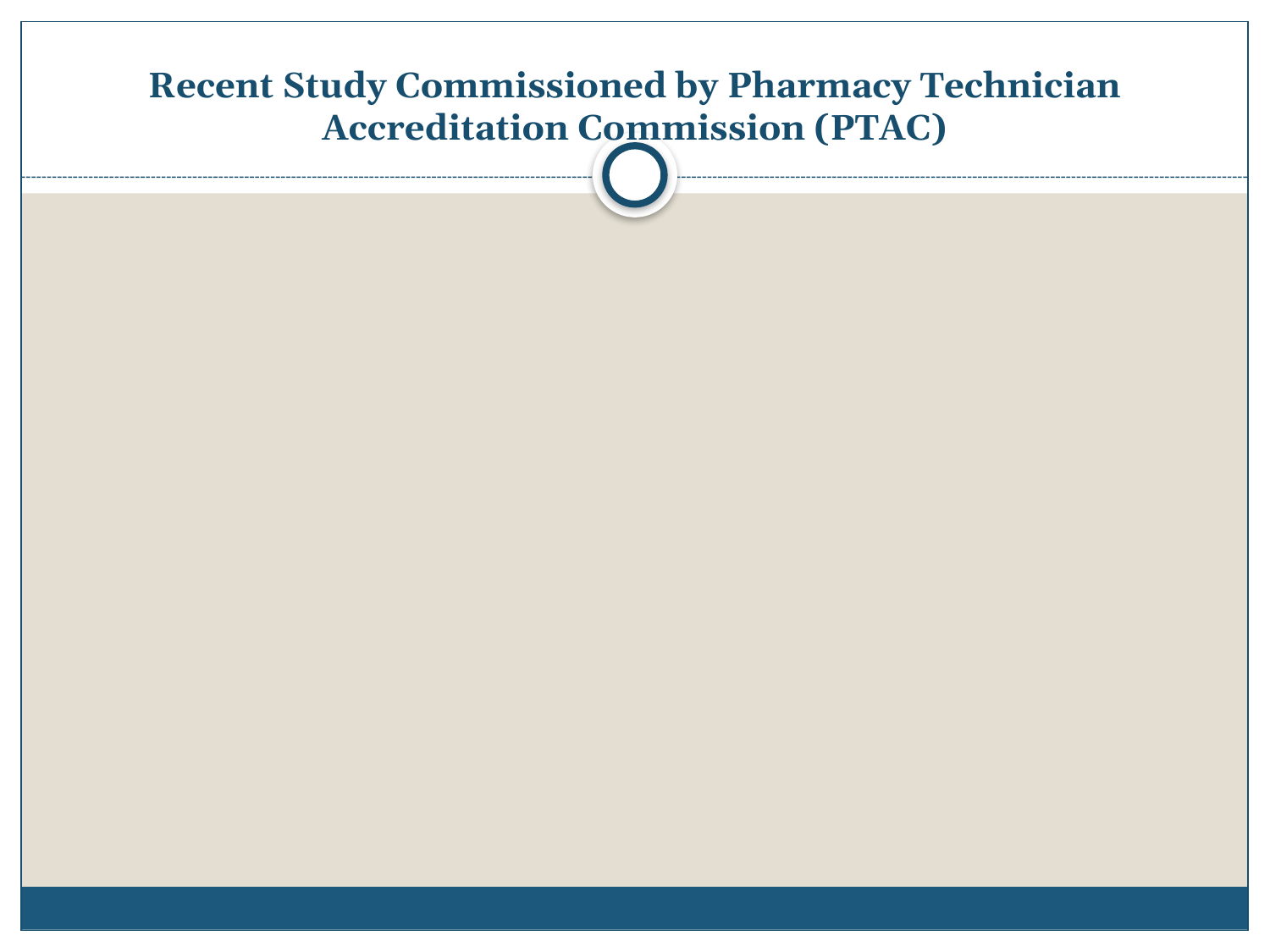

# Recent Study Commissioned by Pharmacy Technician Accreditation Commission (PTAC)